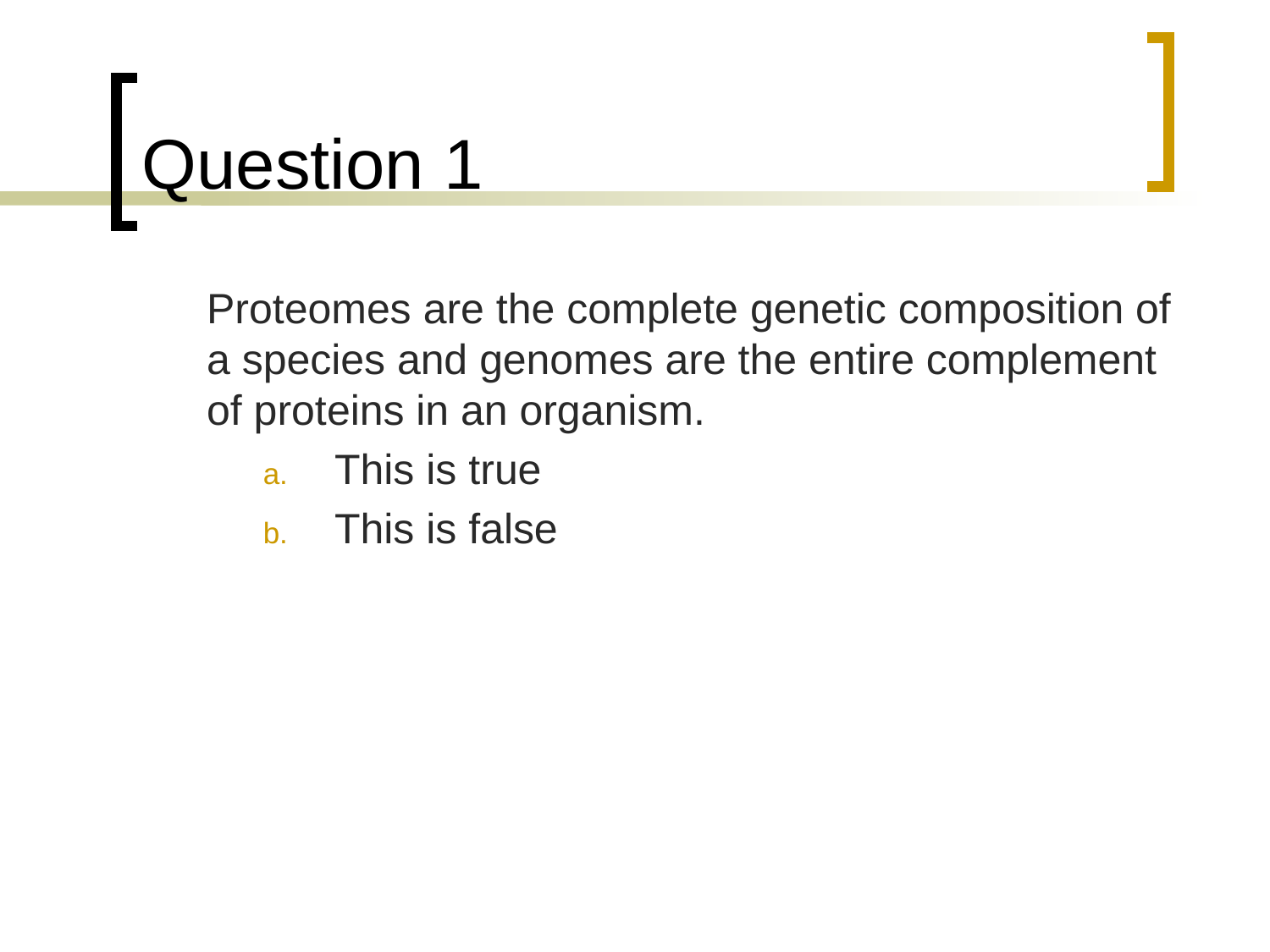

# Question 1
	Proteomes are the complete genetic composition of a species and genomes are the entire complement of proteins in an organism.
This is true
This is false